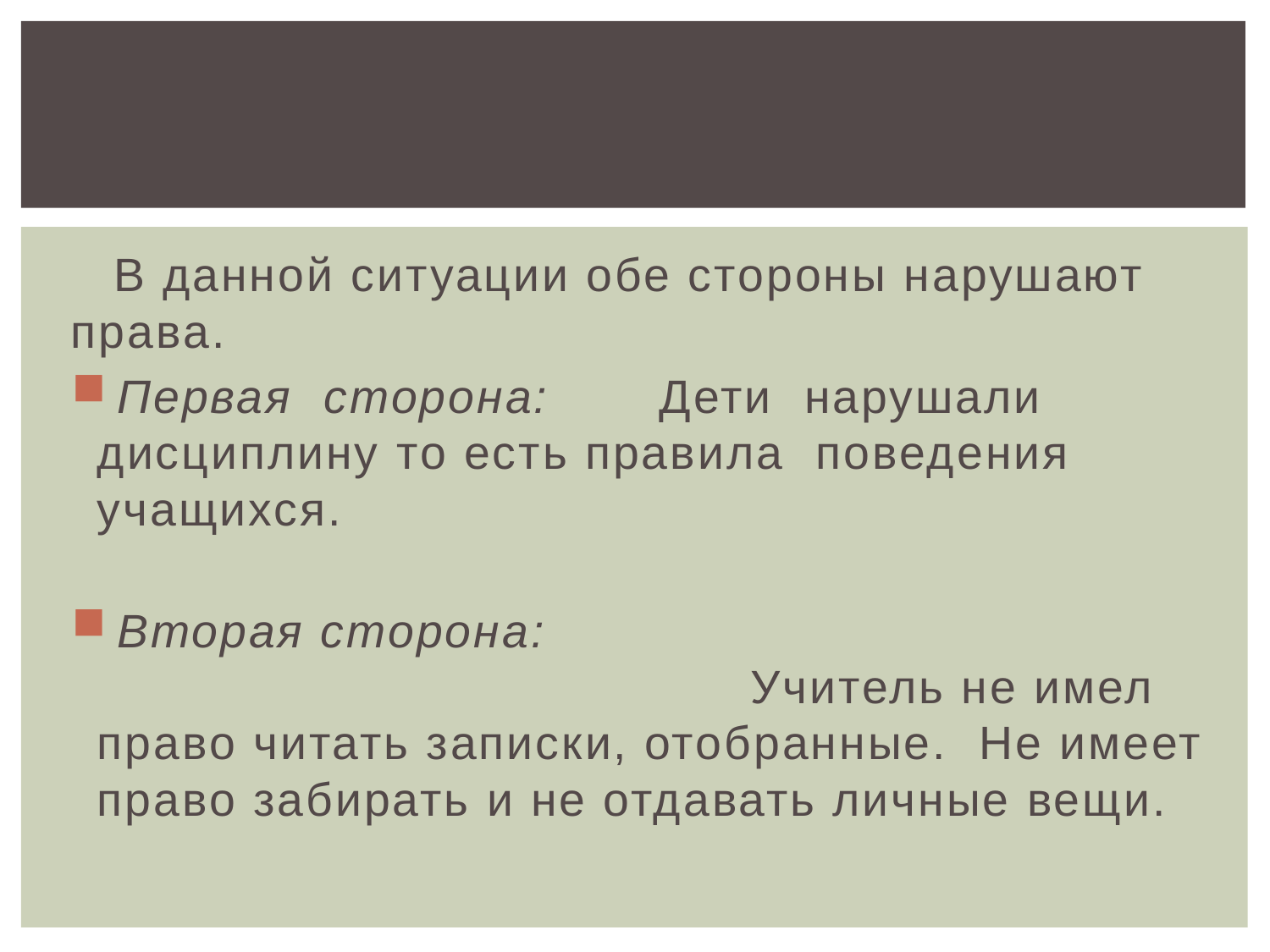

В данной ситуации обе стороны нарушают права.
 Первая  сторона:       Дети  нарушали дисциплину то есть правила  поведения  учащихся.
 Вторая сторона:                                                                                     Учитель не имел право читать записки, отобранные.  Не имеет право забирать и не отдавать личные вещи.